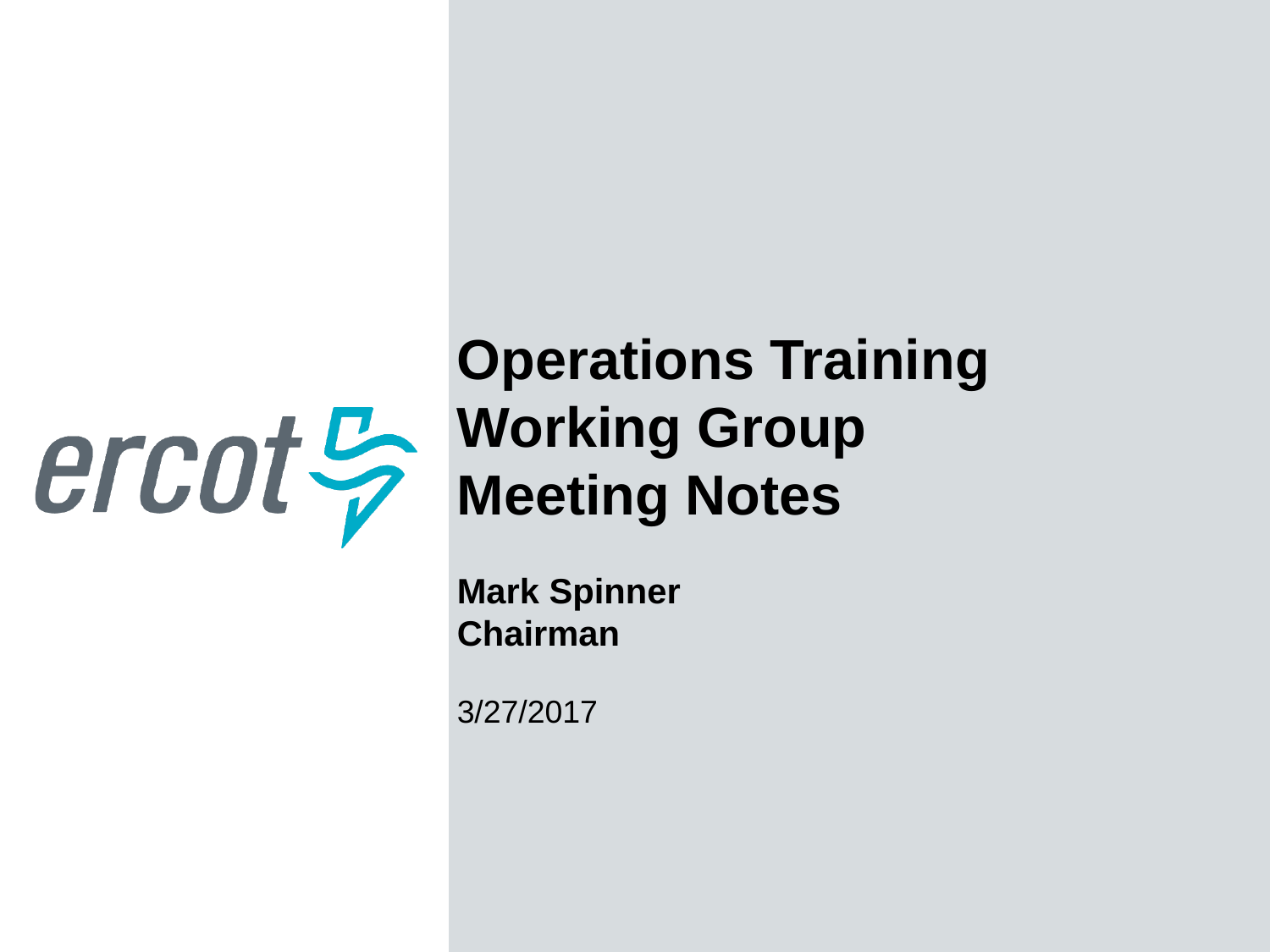

Operations Training Working Group
Meeting Notes

Mark Spinner
Chairman

3/27/2017